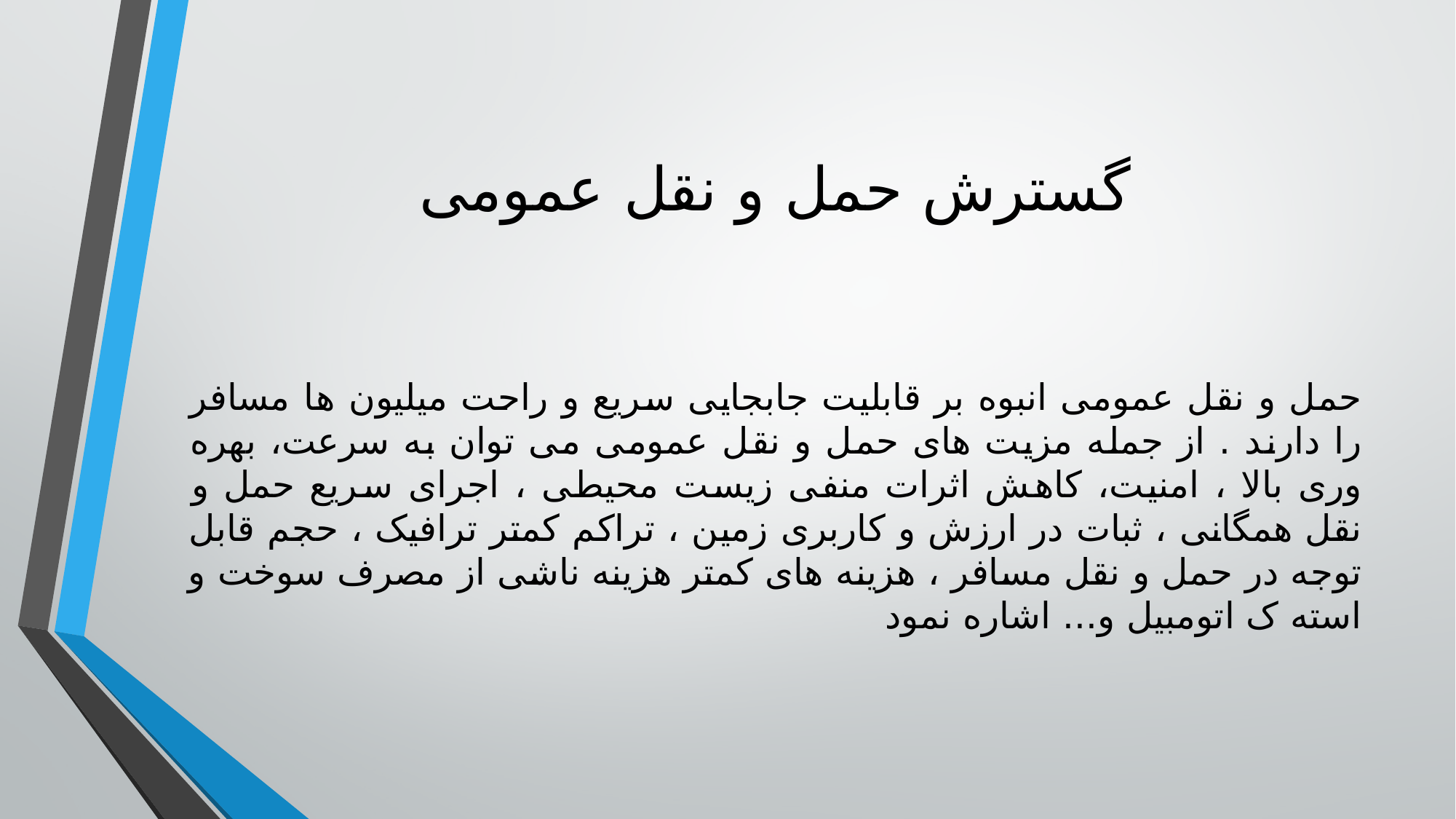

# گسترش حمل و نقل عمومی
حمل و نقل عمومی انبوه بر قابلیت جابجایی سریع و راحت میلیون ها مسافر را دارند . از جمله مزیت های حمل و نقل عمومی می توان به سرعت، بهره وری بالا ، امنیت، کاهش اثرات منفی زیست محیطی ، اجرای سریع حمل و نقل همگانی ، ثبات در ارزش و کاربری زمین ، تراکم کمتر ترافیک ، حجم قابل توجه در حمل و نقل مسافر ، هزینه های کمتر هزینه ناشی از مصرف سوخت و استه ک اتومبیل و... اشاره نمود